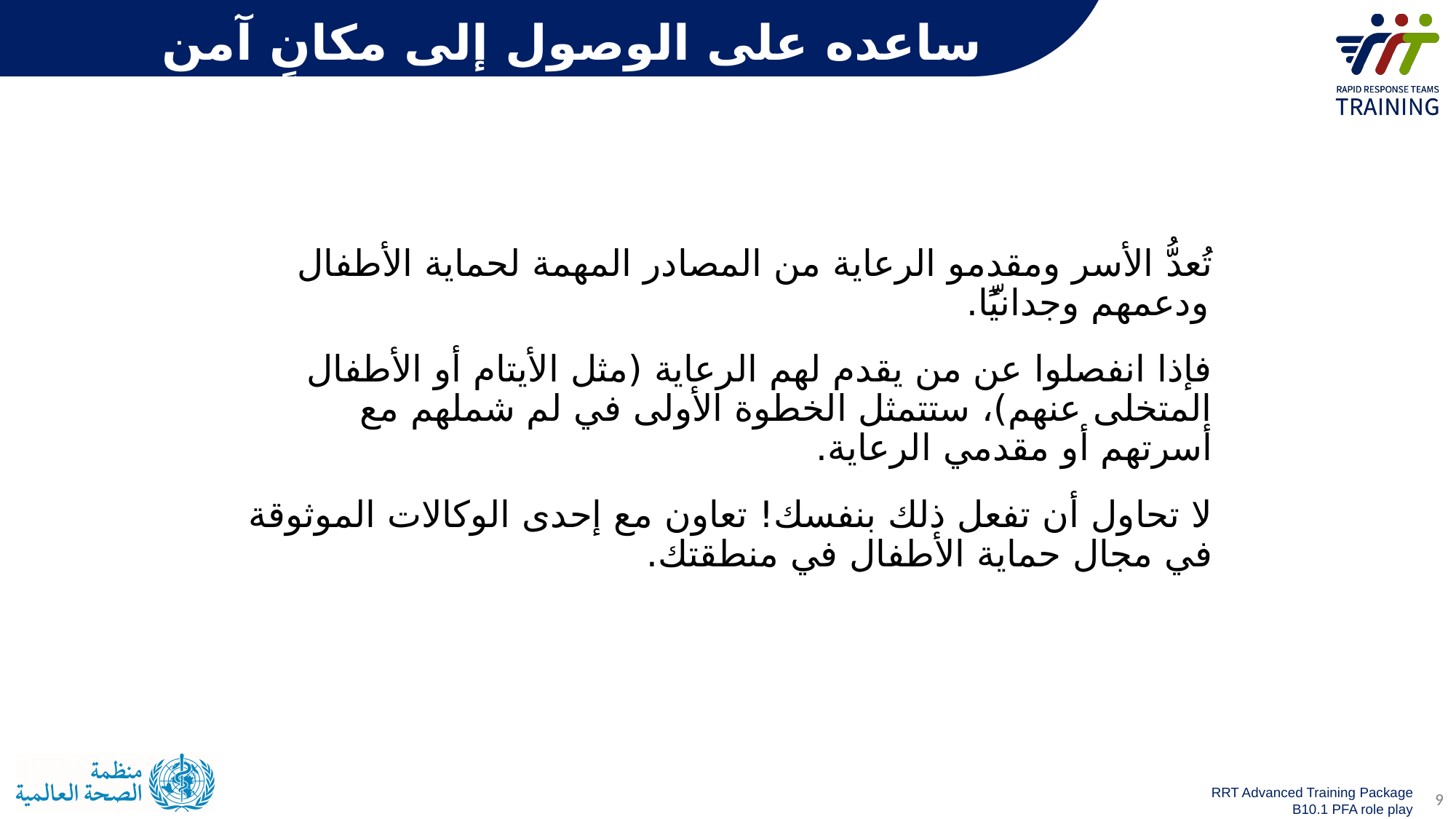

ساعده على الوصول إلى مكانٍ آمن
تُعدُّ الأسر ومقدمو الرعاية من المصادر المهمة لحماية الأطفال ودعمهم وجدانيًّا.
فإذا انفصلوا عن من يقدم لهم الرعاية (مثل الأيتام أو الأطفال المتخلى عنهم)، ستتمثل الخطوة الأولى في لم شملهم مع أسرتهم أو مقدمي الرعاية.
لا تحاول أن تفعل ذلك بنفسك! تعاون مع إحدى الوكالات الموثوقة في مجال حماية الأطفال في منطقتك.